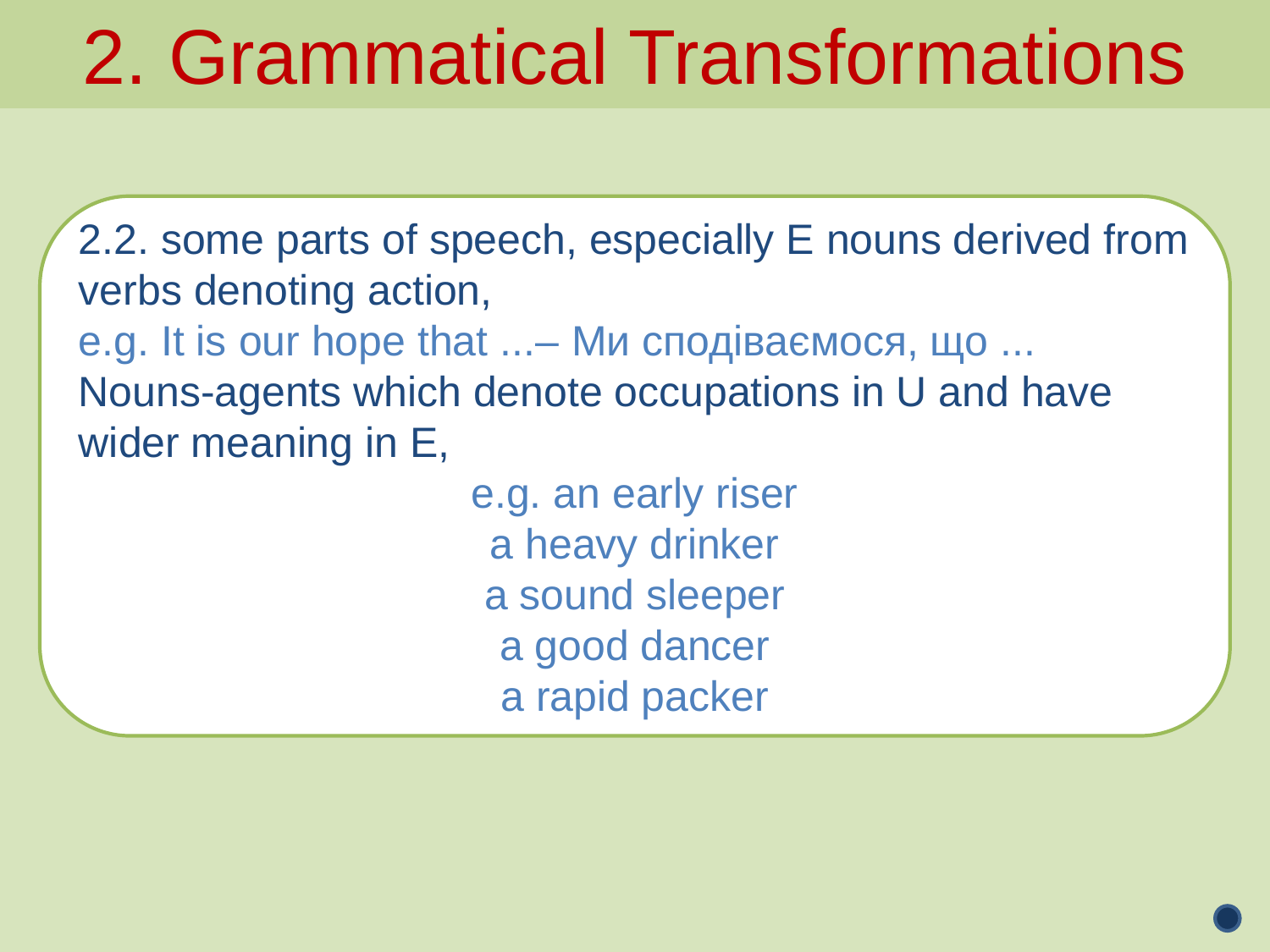

2. Grammatical Transformations
2.2. some parts of speech, especially E nouns derived from verbs denoting action,
e.g. It is our hope that ...– Ми сподіваємося, що ...
Nouns-agents which denote occupations in U and have wider meaning in E,
e.g. an early riser
a heavy drinker
a sound sleeper
a good dancer
a rapid packer